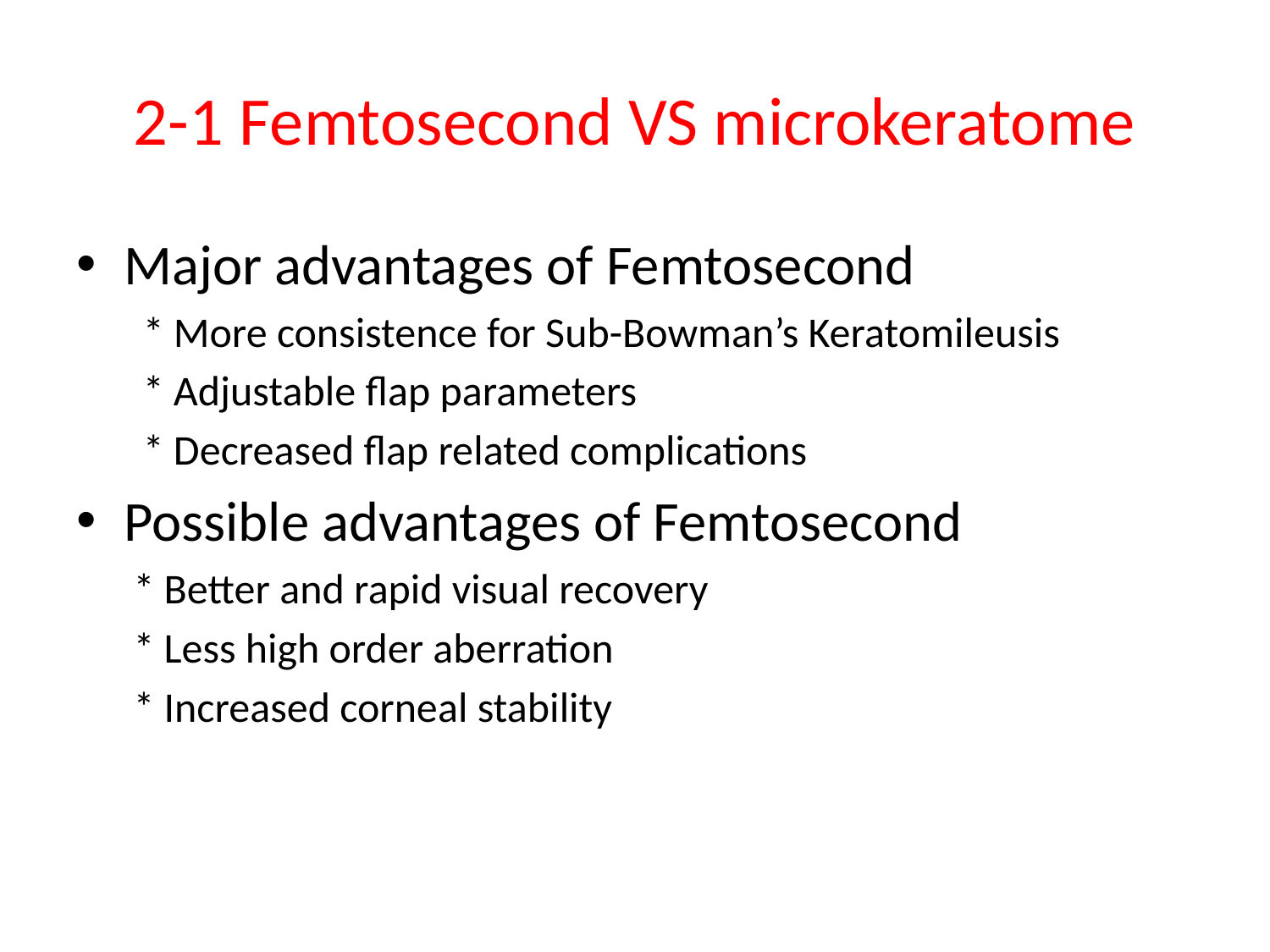

# 2-1 Femtosecond VS microkeratome
Major advantages of Femtosecond
       * More consistence for Sub-Bowman’s Keratomileusis
       * Adjustable flap parameters
       * Decreased flap related complications
Possible advantages of Femtosecond
      * Better and rapid visual recovery
      * Less high order aberration
      * Increased corneal stability